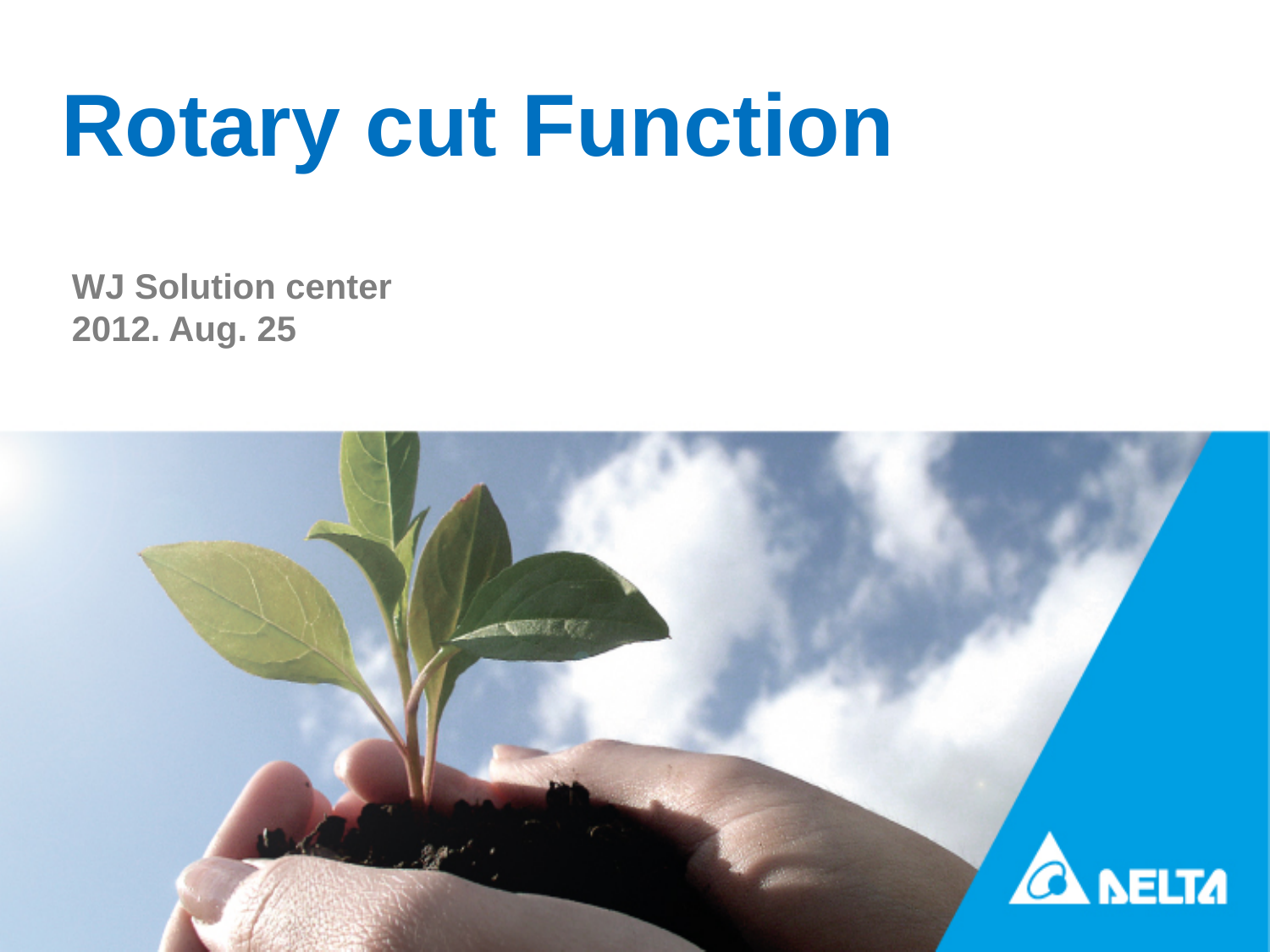

Rotary cut Function
WJ Solution center
2012. Aug. 25